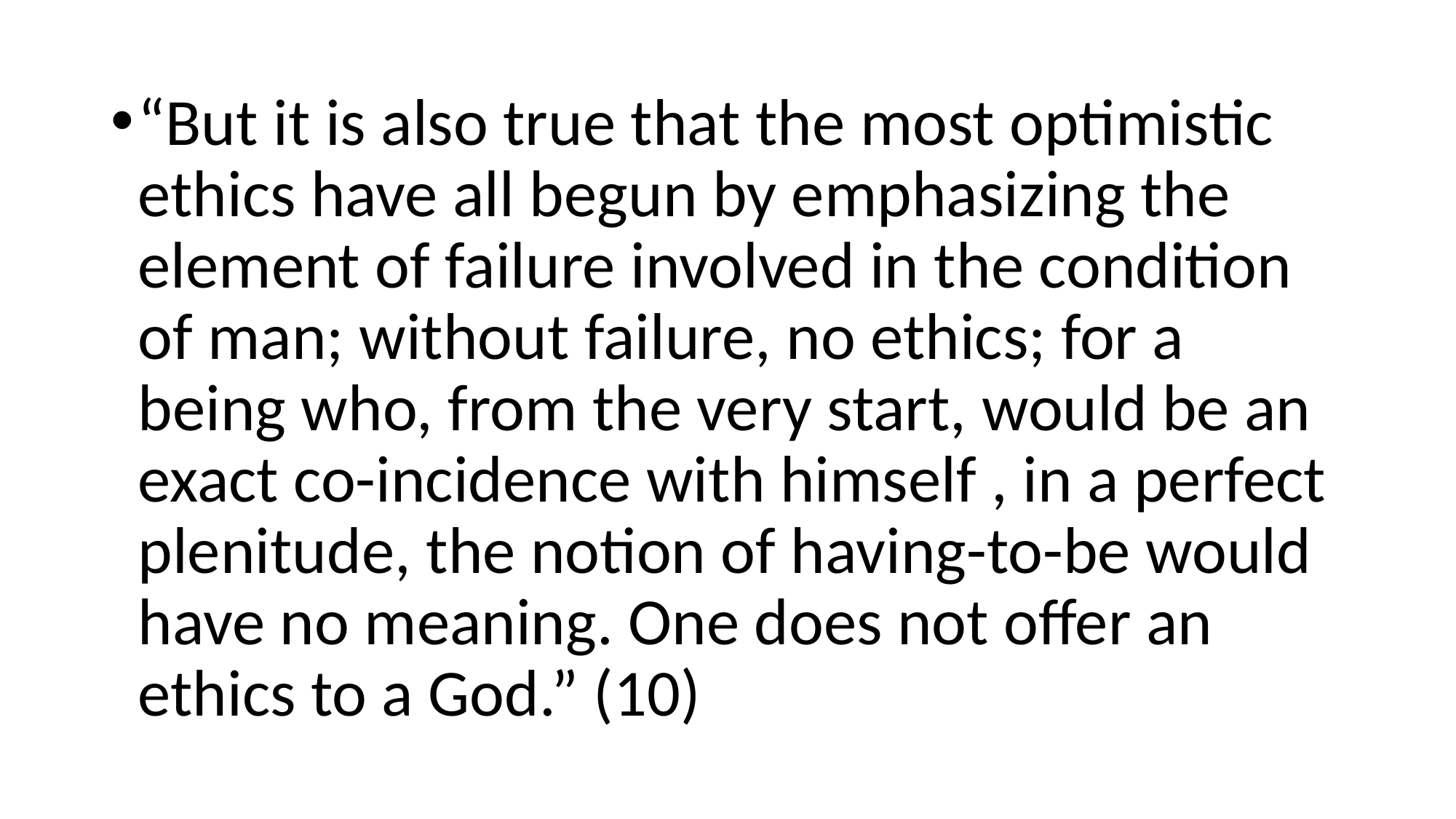

“But it is also true that the most optimistic ethics have all begun by emphasizing the element of failure involved in the condition of man; without failure, no ethics; for a being who, from the very start, would be an exact co-incidence with himself , in a perfect plenitude, the notion of having-to-be would have no meaning. One does not offer an ethics to a God.” (10)